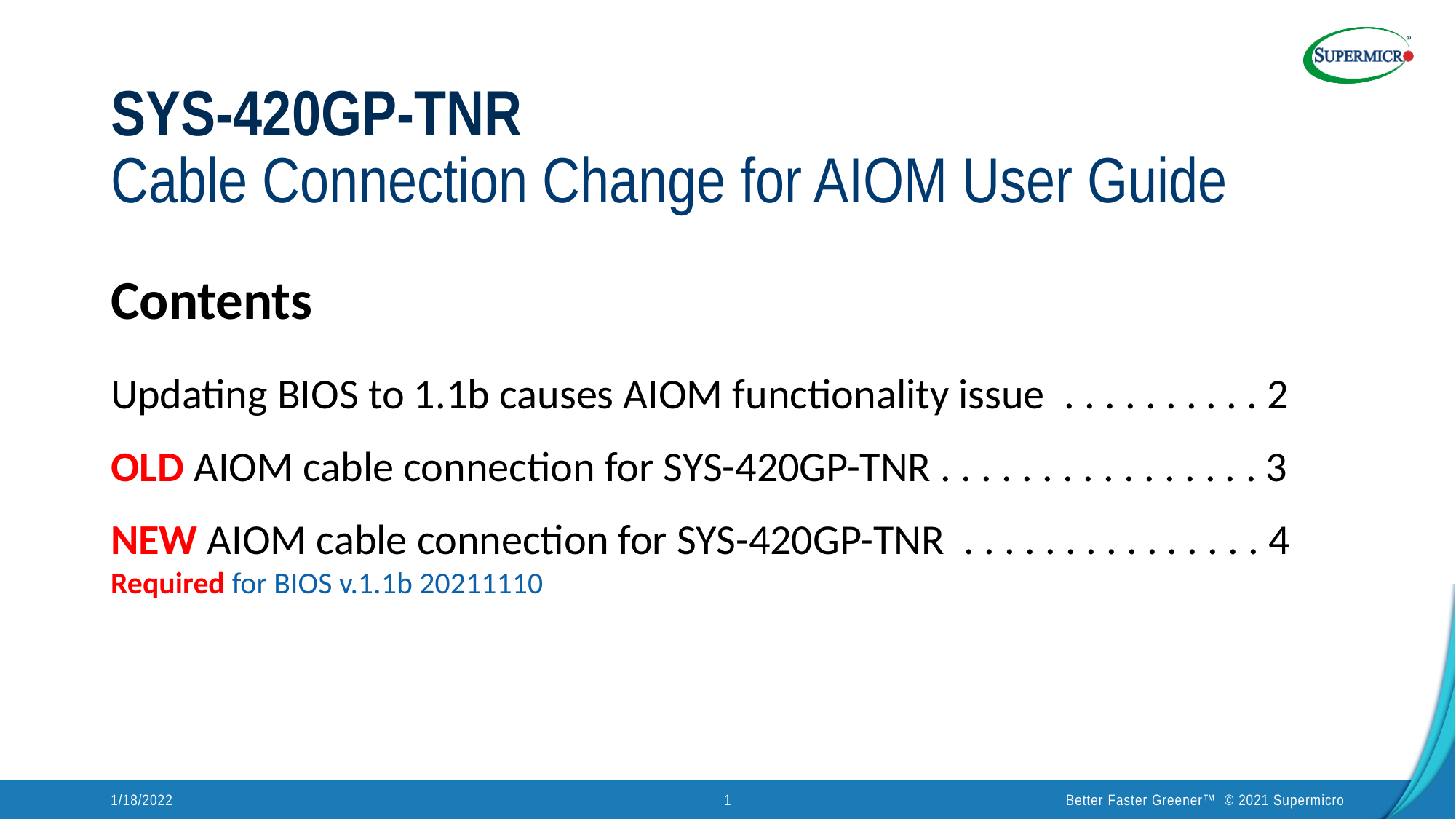

# SYS-420GP-TNR Cable Connection Change for AIOM User Guide
Contents

Updating BIOS to 1.1b causes AIOM functionality issue  . . . . . . . . . . 2

OLD AIOM cable connection for SYS-420GP-TNR . . . . . . . . . . . . . . . . 3

NEW AIOM cable connection for SYS-420GP-TNR  . . . . . . . . . . . . . . . 4
Required for BIOS v.1.1b 20211110
1/18/2022
1
Better Faster Greener™  © 2021 Supermicro